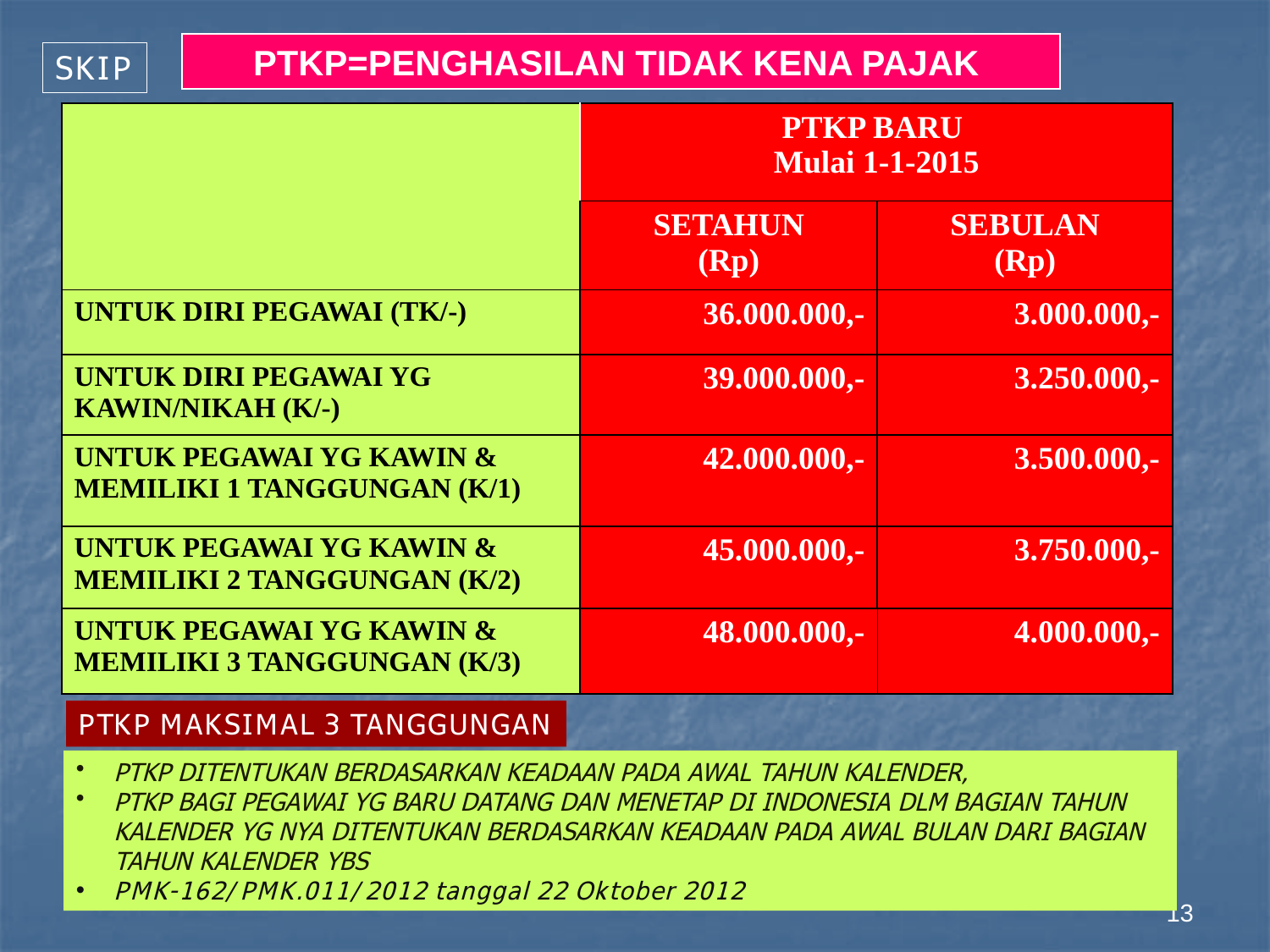

PTKP=PENGHASILAN TIDAK KENA PAJAK
SKIP
|  | PTKP BARU Mulai 1-1-2015 |  |
| --- | --- | --- |
|  | SETAHUN (Rp) | SEBULAN (Rp) |
| UNTUK DIRI PEGAWAI (TK/-) | 36.000.000,- | 3.000.000,- |
| UNTUK DIRI PEGAWAI YG KAWIN/NIKAH (K/-) | 39.000.000,- | 3.250.000,- |
| UNTUK PEGAWAI YG KAWIN & MEMILIKI 1 TANGGUNGAN (K/1) | 42.000.000,- | 3.500.000,- |
| UNTUK PEGAWAI YG KAWIN & MEMILIKI 2 TANGGUNGAN (K/2) | 45.000.000,- | 3.750.000,- |
| UNTUK PEGAWAI YG KAWIN & MEMILIKI 3 TANGGUNGAN (K/3) | 48.000.000,- | 4.000.000,- |
PTKP MAKSIMAL 3 TANGGUNGAN
PTKP DITENTUKAN BERDASARKAN KEADAAN PADA AWAL TAHUN KALENDER,
PTKP BAGI PEGAWAI YG BARU DATANG DAN MENETAP DI INDONESIA DLM BAGIAN TAHUN KALENDER YG NYA DITENTUKAN BERDASARKAN KEADAAN PADA AWAL BULAN DARI BAGIAN TAHUN KALENDER YBS
PMK-162/PMK.011/2012 tanggal 22 Oktober 2012
13